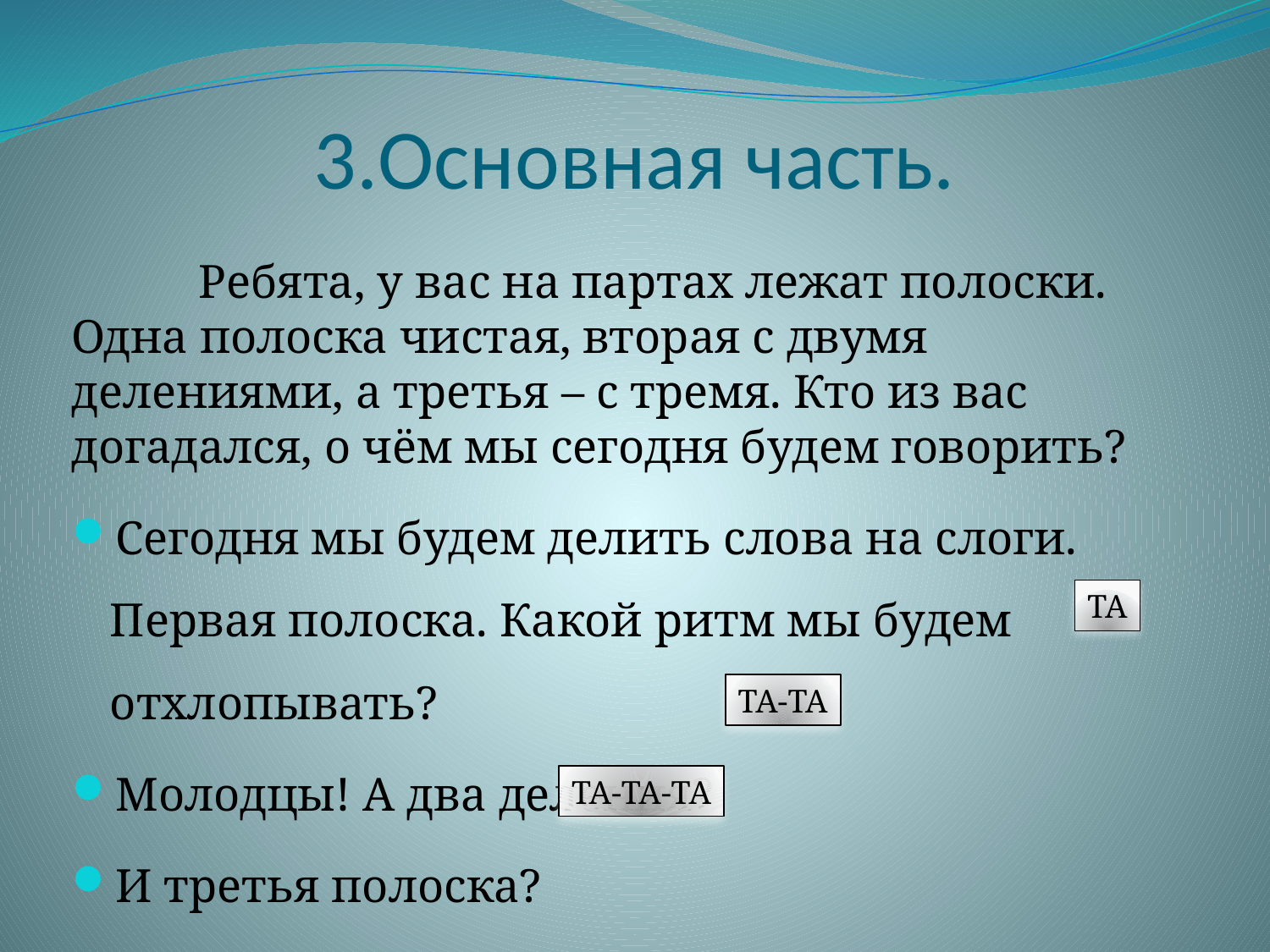

# 3.Основная часть.
	Ребята, у вас на партах лежат полоски. Одна полоска чистая, вторая с двумя делениями, а третья – с тремя. Кто из вас догадался, о чём мы сегодня будем говорить?
Сегодня мы будем делить слова на слоги. Первая полоска. Какой ритм мы будем отхлопывать?
Молодцы! А два деления?
И третья полоска?
ТА
ТА-ТА
ТА-ТА-ТА